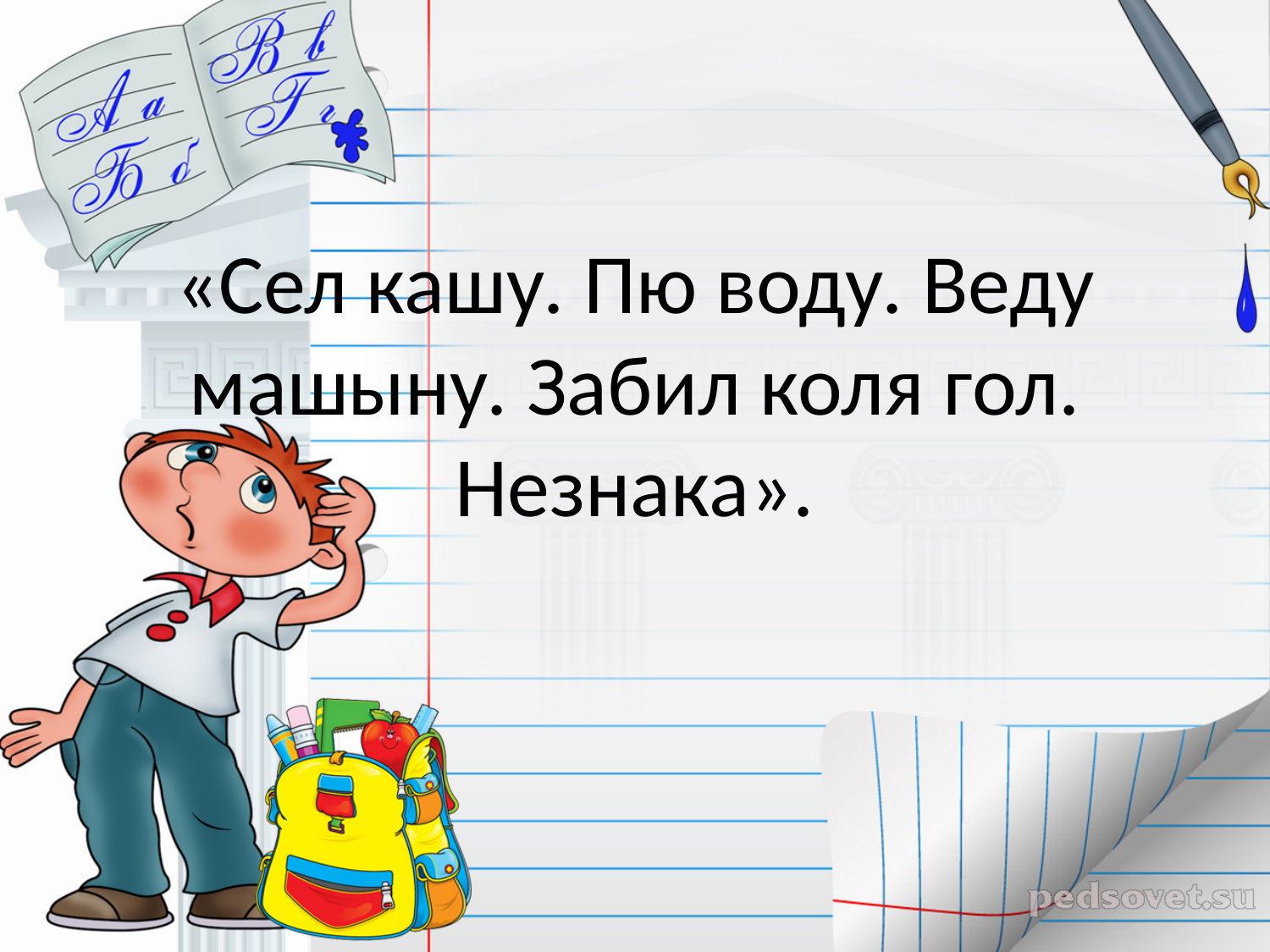

# «Сел кашу. Пю воду. Веду машыну. Забил коля гол. Незнака».